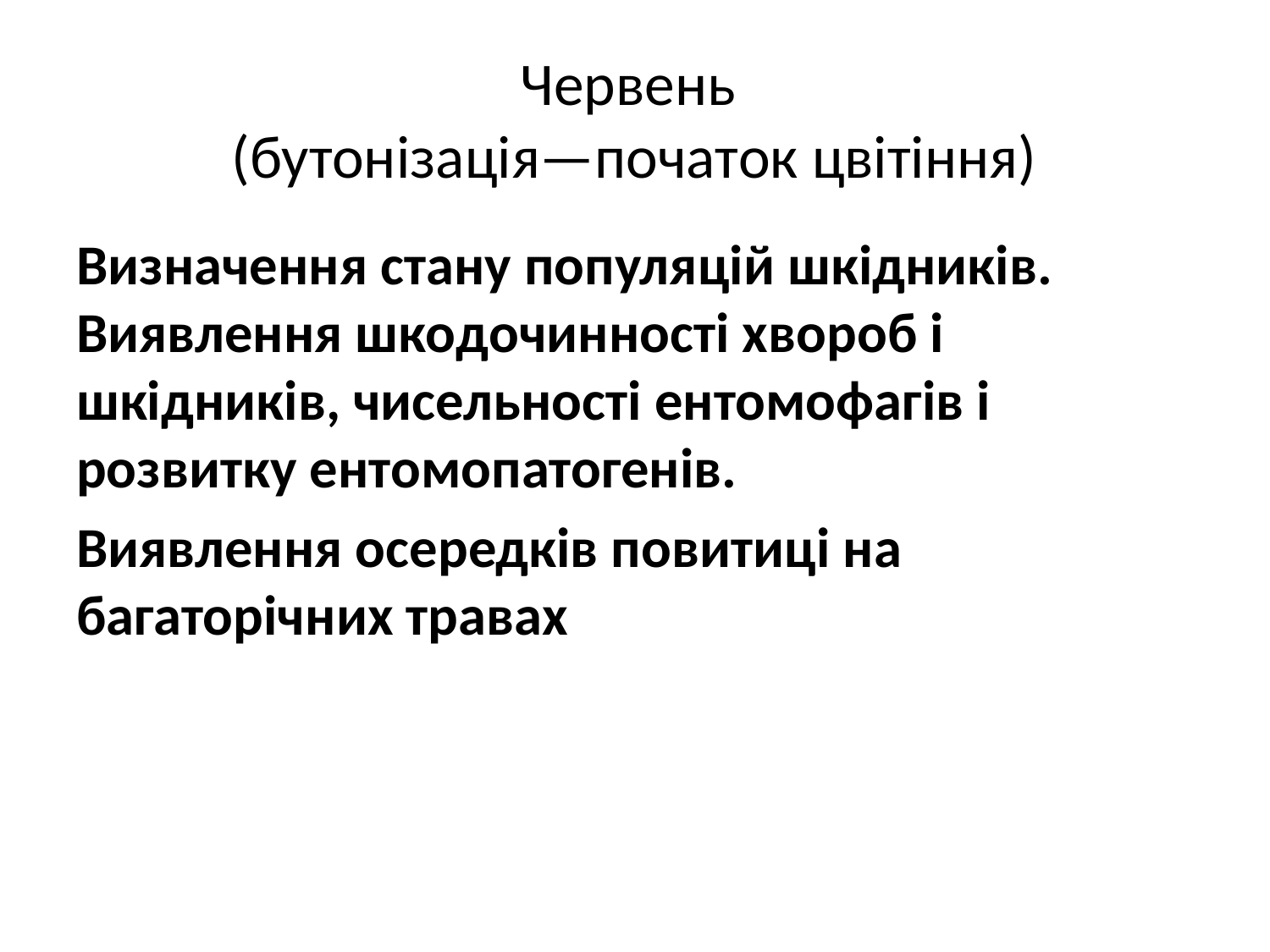

# Червень (бутонізація—початок цвітіння)
Визначення стану популяцій шкідників. Виявлення шкодочинності хвороб і шкідників, чисельності ентомофагів і розвитку ентомопатогенів.
Виявлення осередків повитиці на багаторічних травах